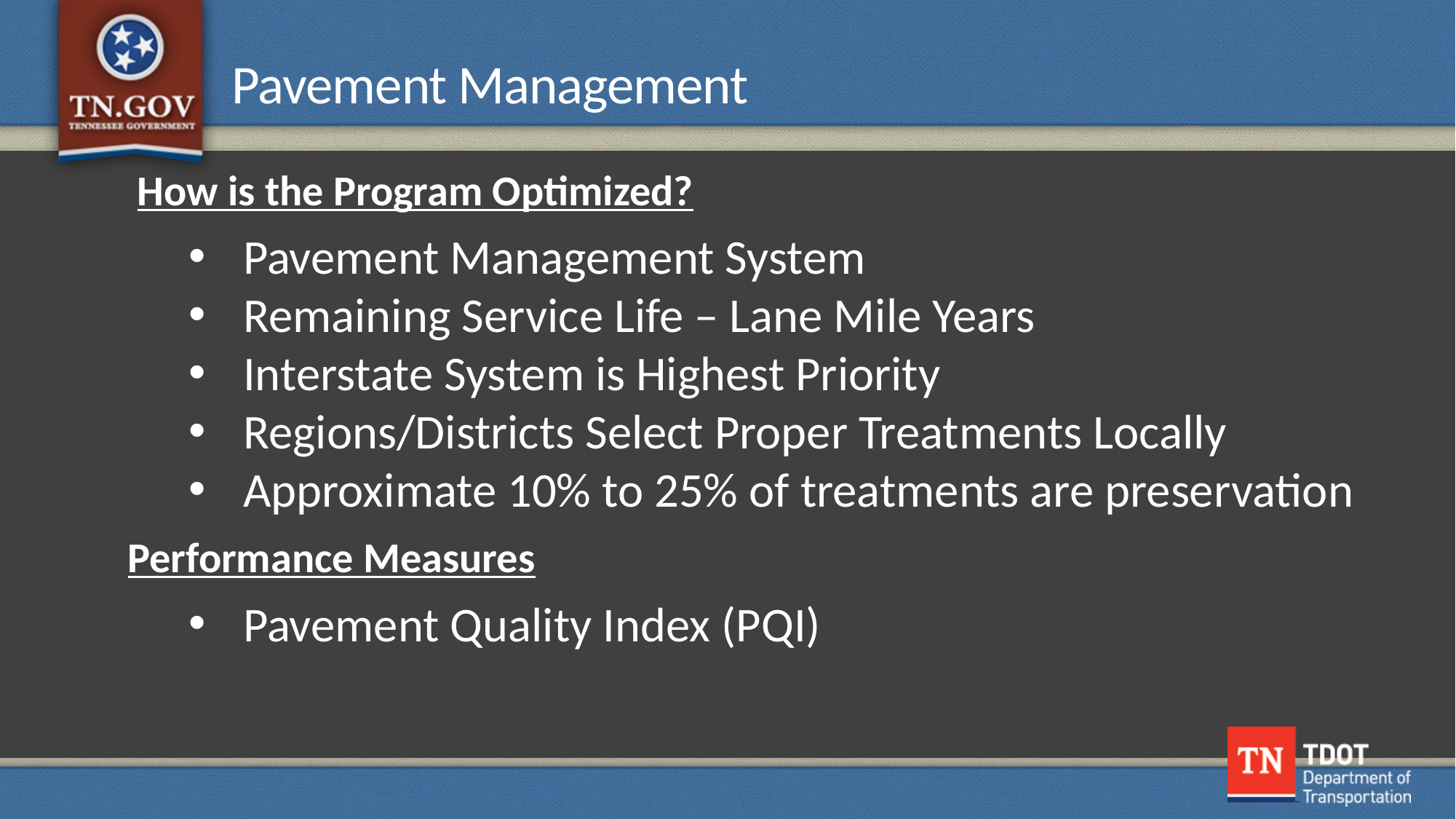

Pavement Management
How is the Program Optimized?
Pavement Management System
Remaining Service Life – Lane Mile Years
Interstate System is Highest Priority
Regions/Districts Select Proper Treatments Locally
Approximate 10% to 25% of treatments are preservation
Performance Measures
Pavement Quality Index (PQI)